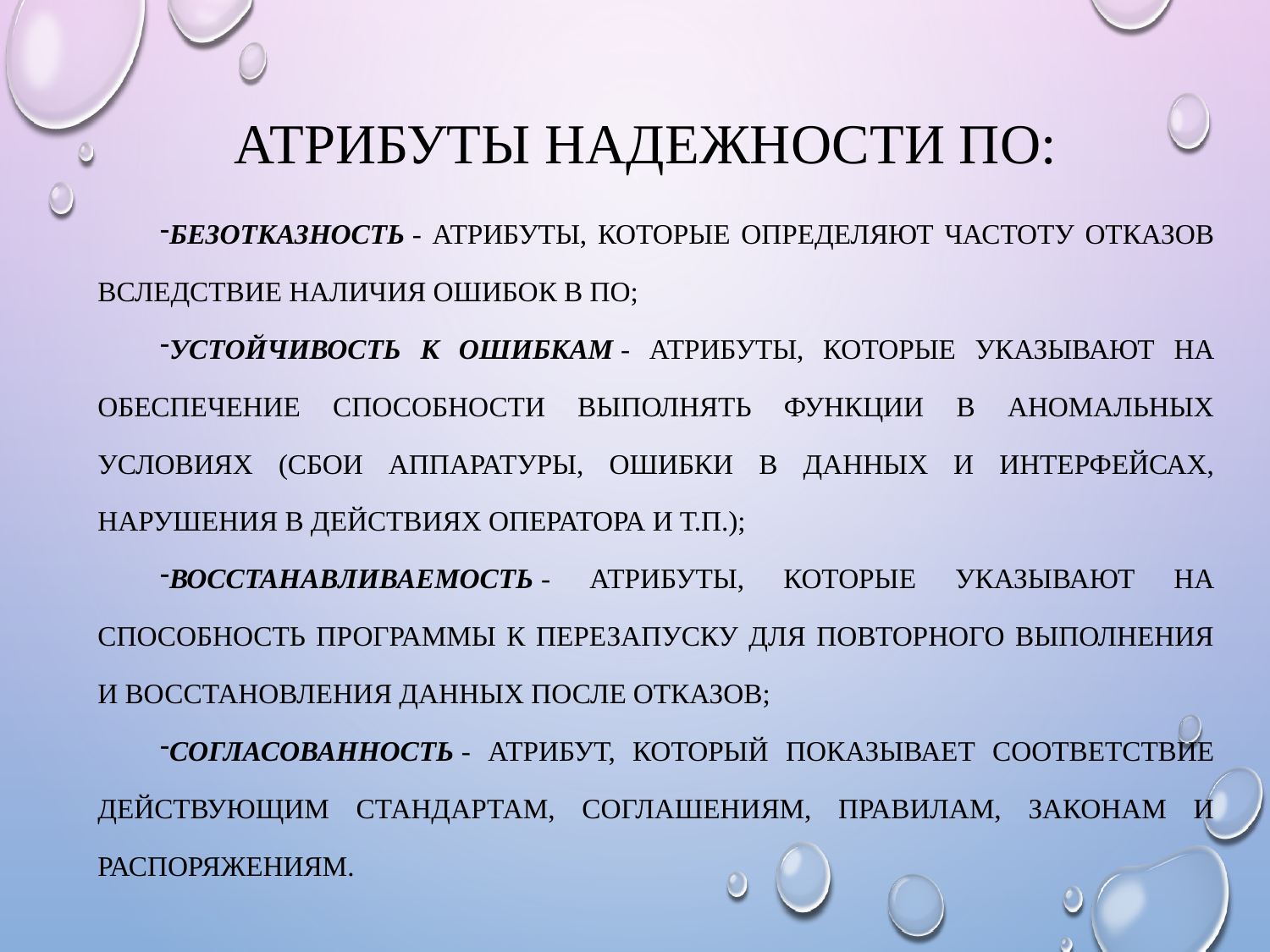

# Атрибуты надежности ПО:
безотказность - атрибуты, которые определяют частоту отказов вследствие наличия ошибок в ПО;
устойчивость к ошибкам - атрибуты, которые указывают на обеспечение способности выполнять функции в аномальных условиях (сбои аппаратуры, ошибки в данных и интерфейсах, нарушения в действиях оператора и т.п.);
восстанавливаемость - атрибуты, которые указывают на способность программы к перезапуску для повторного выполнения и восстановления данных после отказов;
согласованность - атрибут, который показывает соответствие действующим стандартам, соглашениям, правилам, законам и распоряжениям.